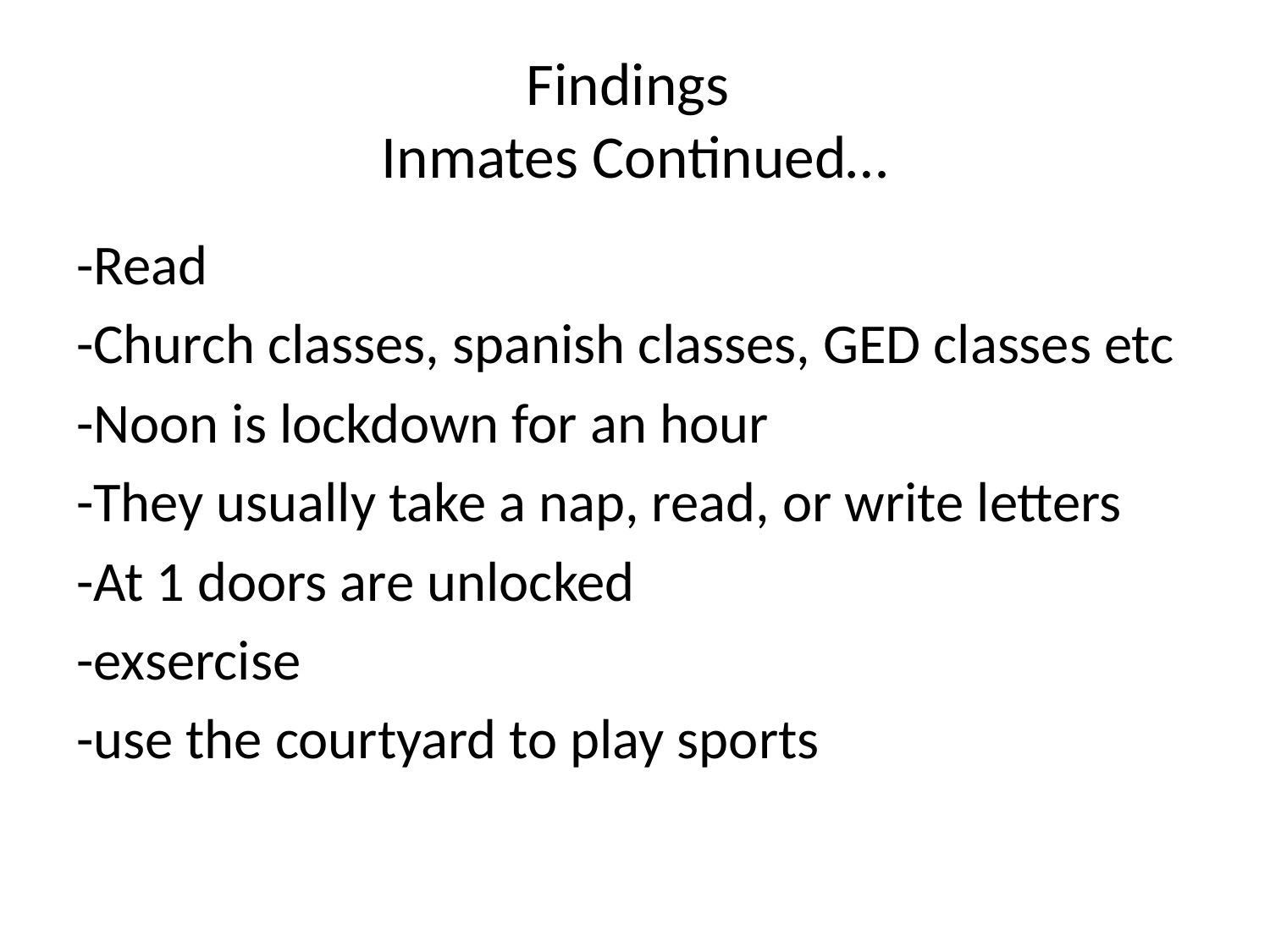

# Findings Inmates Continued…
-Read
-Church classes, spanish classes, GED classes etc
-Noon is lockdown for an hour
-They usually take a nap, read, or write letters
-At 1 doors are unlocked
-exsercise
-use the courtyard to play sports